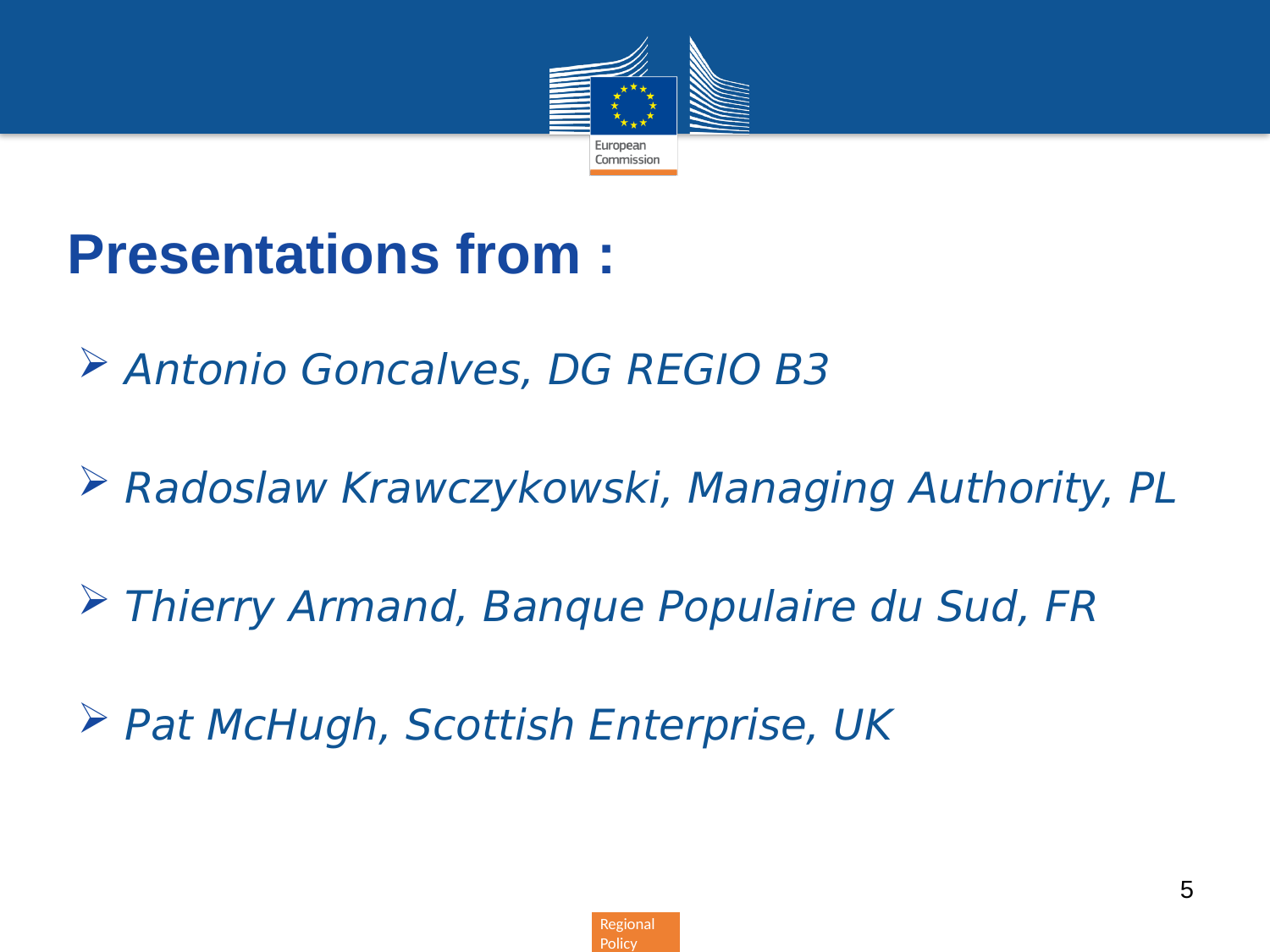

# Presentations from :
Antonio Goncalves, DG REGIO B3

Radoslaw Krawczykowski, Managing Authority, PL

Thierry Armand, Banque Populaire du Sud, FR

Pat McHugh, Scottish Enterprise, UK

5